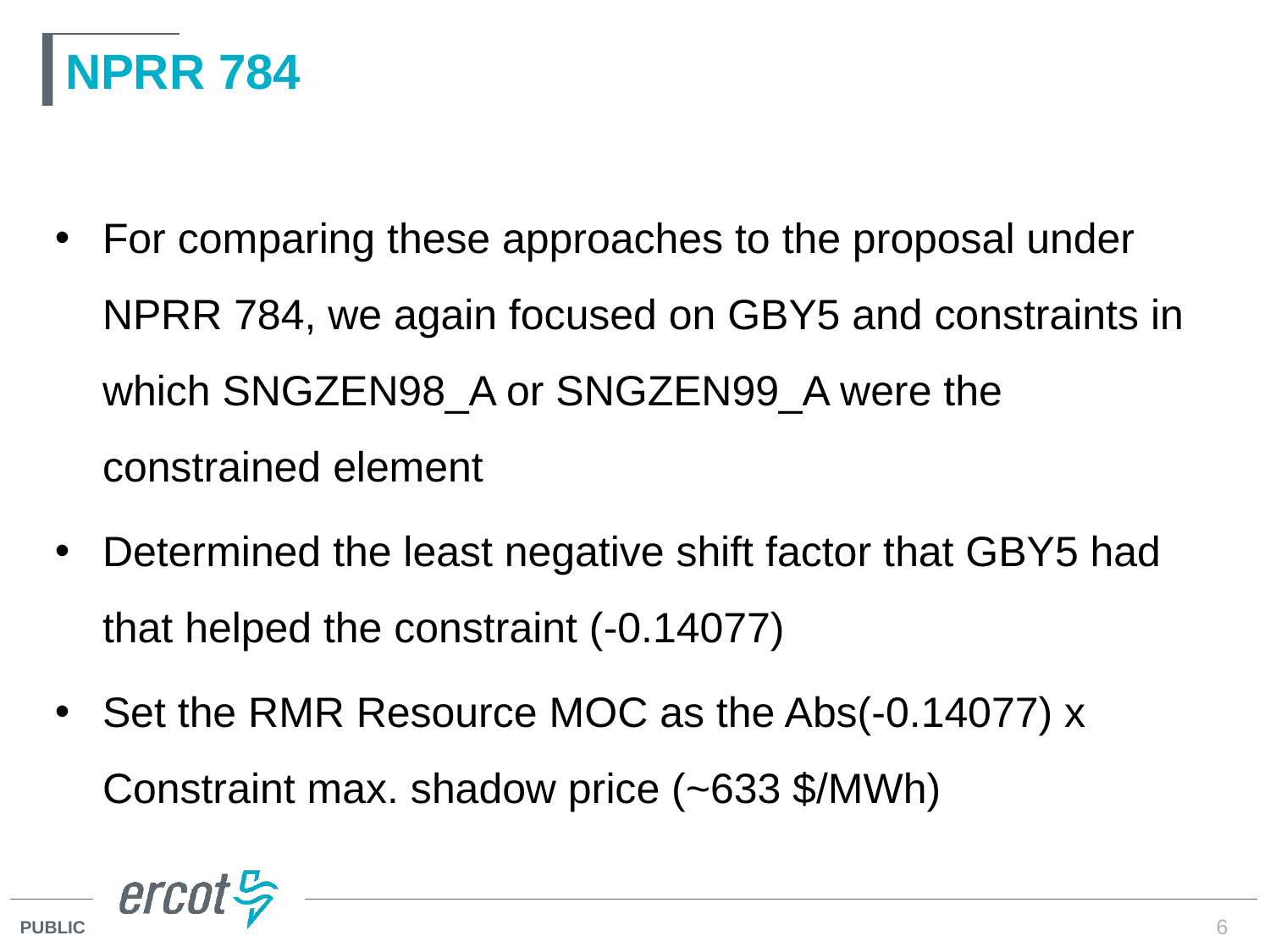

# NPRR 784
For comparing these approaches to the proposal under NPRR 784, we again focused on GBY5 and constraints in which SNGZEN98_A or SNGZEN99_A were the constrained element
Determined the least negative shift factor that GBY5 had that helped the constraint (-0.14077)
Set the RMR Resource MOC as the Abs(-0.14077) x Constraint max. shadow price (~633 $/MWh)

6